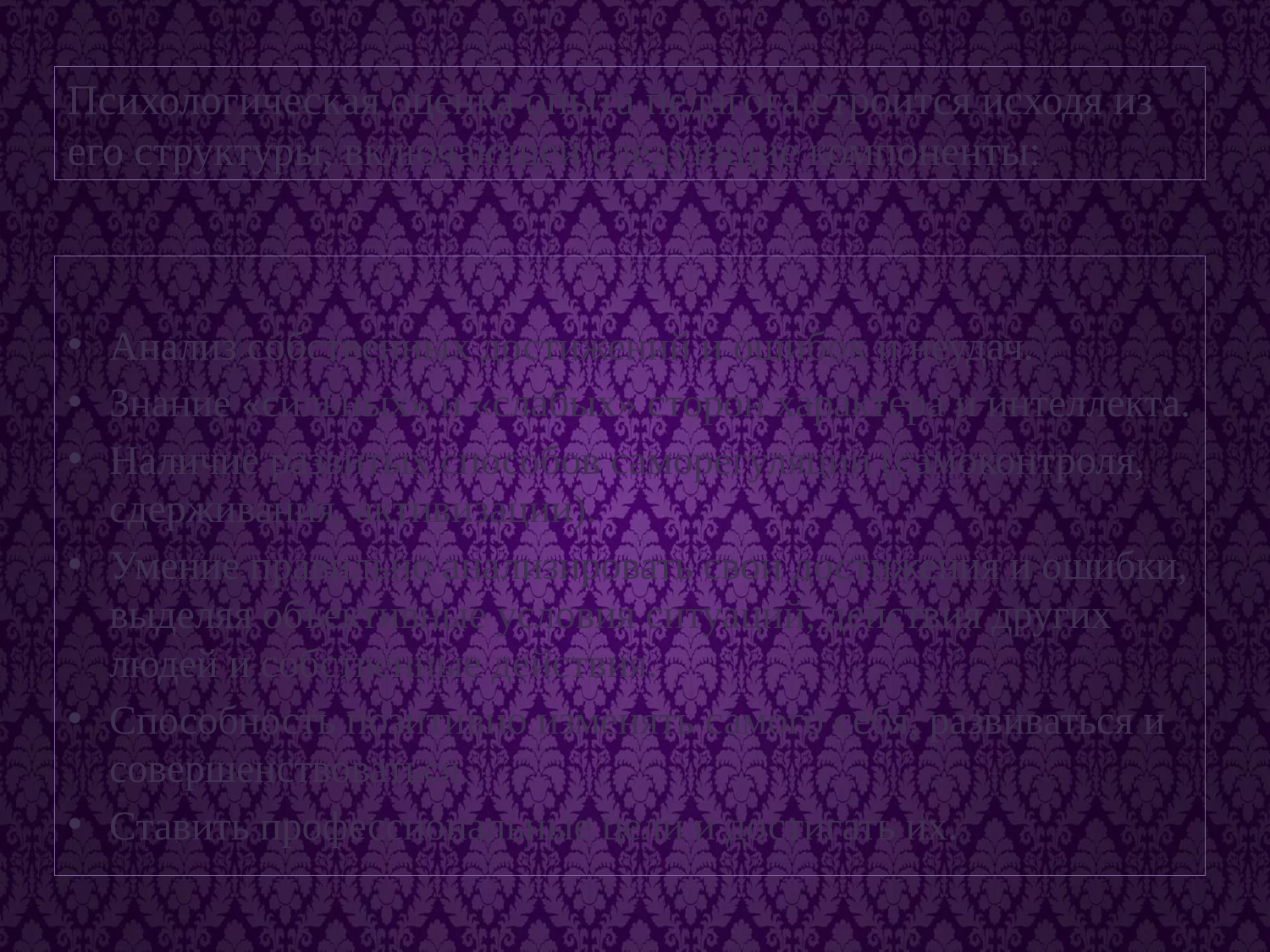

Психологическая оценка опыта педагога строится исходя из его структуры, включающей следующие компоненты:

Анализ собственных достижений и ошибок и неудач.
Знание «сильных» и «слабых» сторон характера и интеллекта.
Наличие развитых способов саморегуляции (самоконтроля, сдерживания, активизации).
Умение правильно анализировать свои достижения и ошибки, выделяя объективные условия ситуаций, действия других людей и собственные действия.
Способность позитивно изменять самого себя, развиваться и совершенствоваться.
Ставить профессиональные цели и достигать их.